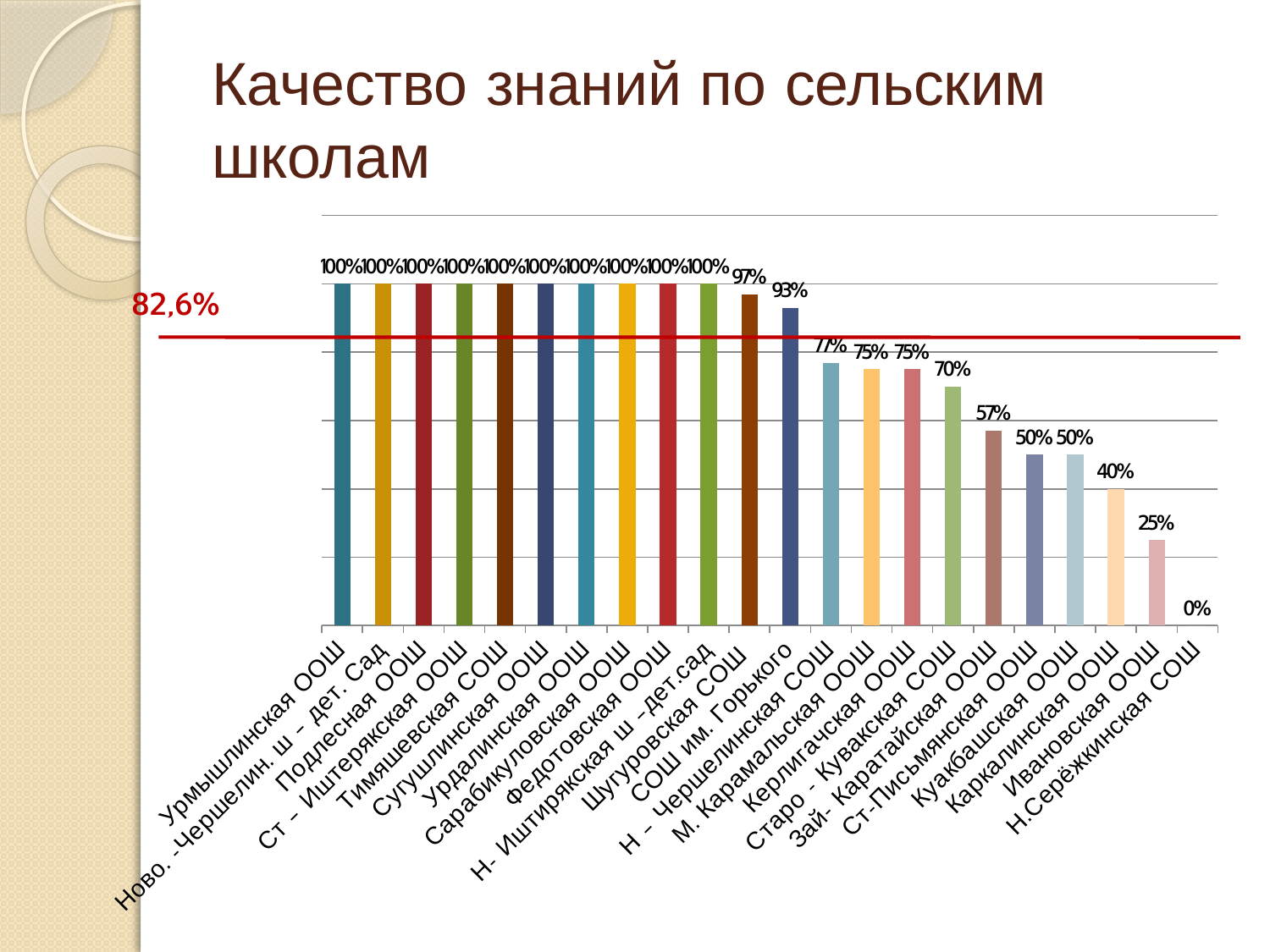

# Качество знаний по сельским школам

### Chart

| Category | Ряд 1 |
|---|---|
| Урмышлинская ООШ | 1.0 |
| Ново. -Чершелин. ш – дет. Сад | 1.0 |
| Подлесная ООШ | 1.0 |
| Ст – Иштерякская ООШ | 1.0 |
| Тимяшевская СОШ | 1.0 |
| Сугушлинская ООШ | 1.0 |
| Урдалинская ООШ | 1.0 |
| Сарабикуловская ООШ | 1.0 |
| Федотовская ООШ | 1.0 |
| Н- Иштирякская ш –дет.сад | 1.0 |
| Шугуровская СОШ  | 0.9700000000000006 |
| СОШ им. Горького | 0.93 |
| Н – Чершелинская СОШ | 0.7692307692307693 |
| М. Карамальская ООШ | 0.7500000000000011 |
| Керлигачская ООШ | 0.7500000000000011 |
| Старо - Кувакская СОШ | 0.7000000000000006 |
| Зай- Каратайская ООШ | 0.57 |
| Ст-Письмянская ООШ | 0.5 |
| Куакбашская ООШ | 0.5 |
| Каркалинская ООШ | 0.4 |
| Ивановская ООШ | 0.25 |
| Н.Серёжкинская СОШ | 0.0 |
82,6%